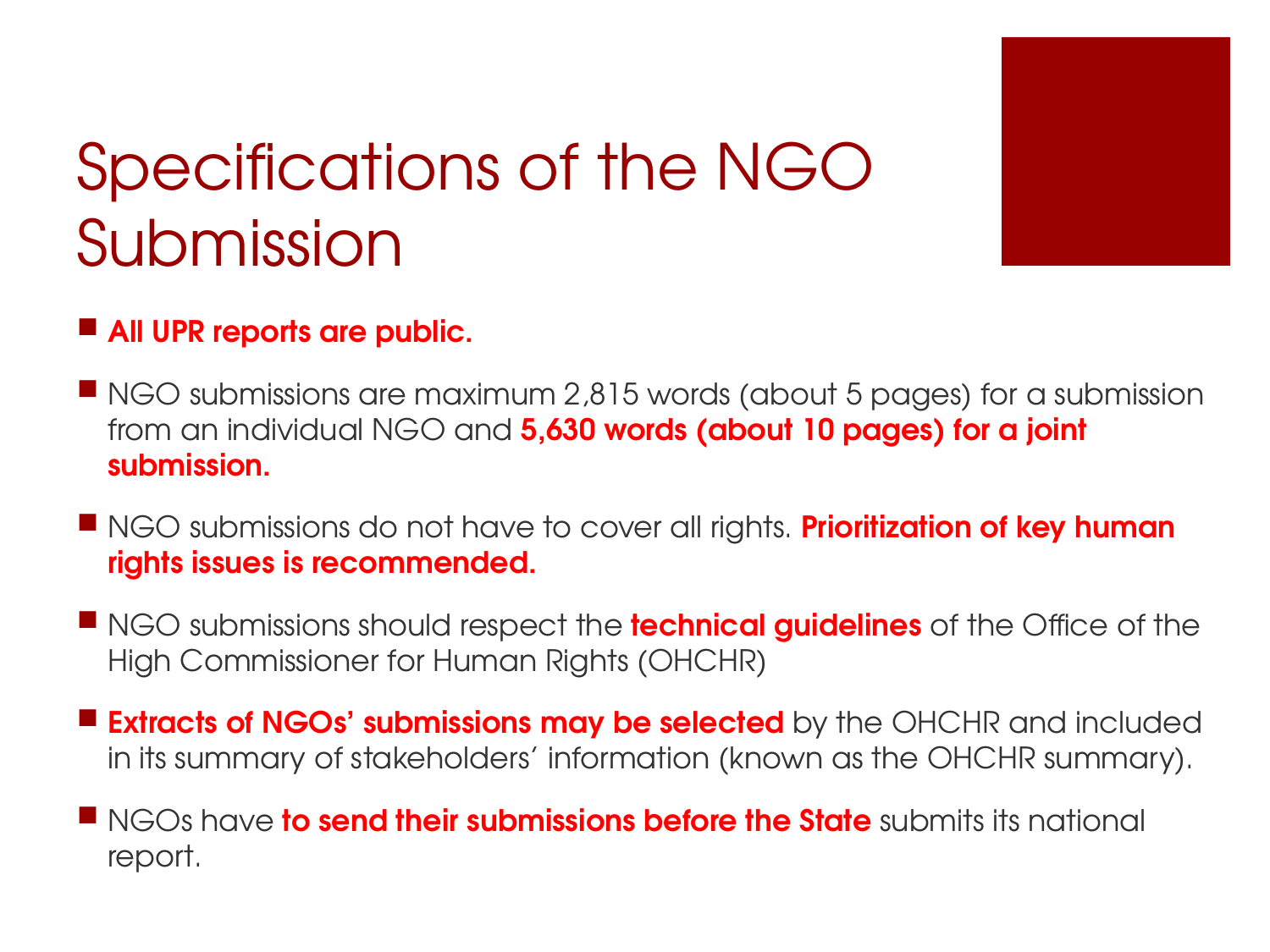

# Specifications of the NGO Submission
All UPR reports are public.
NGO submissions are maximum 2,815 words (about 5 pages) for a submission from an individual NGO and 5,630 words (about 10 pages) for a joint submission.
NGO submissions do not have to cover all rights. Prioritization of key human rights issues is recommended.
NGO submissions should respect the technical guidelines of the Office of the High Commissioner for Human Rights (OHCHR)
Extracts of NGOs’ submissions may be selected by the OHCHR and included in its summary of stakeholders’ information (known as the OHCHR summary).
NGOs have to send their submissions before the State submits its national report.